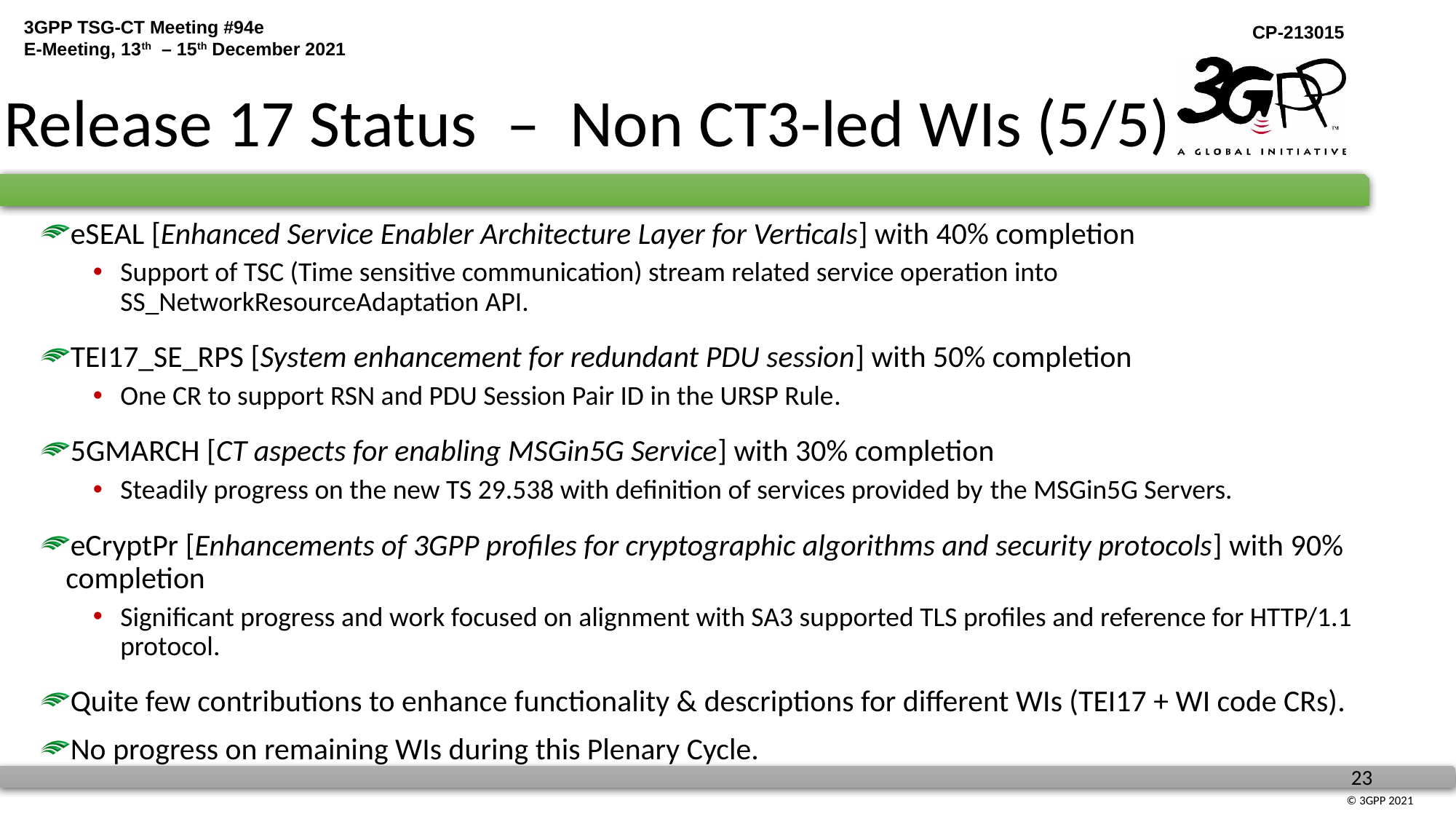

# Release 17 Status  –  Non CT3-led WIs (5/5)
eSEAL [Enhanced Service Enabler Architecture Layer for Verticals] with 40% completion
Support of TSC (Time sensitive communication) stream related service operation into SS_NetworkResourceAdaptation API.
TEI17_SE_RPS [System enhancement for redundant PDU session] with 50% completion
One CR to support RSN and PDU Session Pair ID in the URSP Rule.
5GMARCH [CT aspects for enabling MSGin5G Service] with 30% completion
Steadily progress on the new TS 29.538 with definition of services provided by the MSGin5G Servers.
eCryptPr [Enhancements of 3GPP profiles for cryptographic algorithms and security protocols] with 90% completion
Significant progress and work focused on alignment with SA3 supported TLS profiles and reference for HTTP/1.1 protocol.
Quite few contributions to enhance functionality & descriptions for different WIs (TEI17 + WI code CRs).
No progress on remaining WIs during this Plenary Cycle.